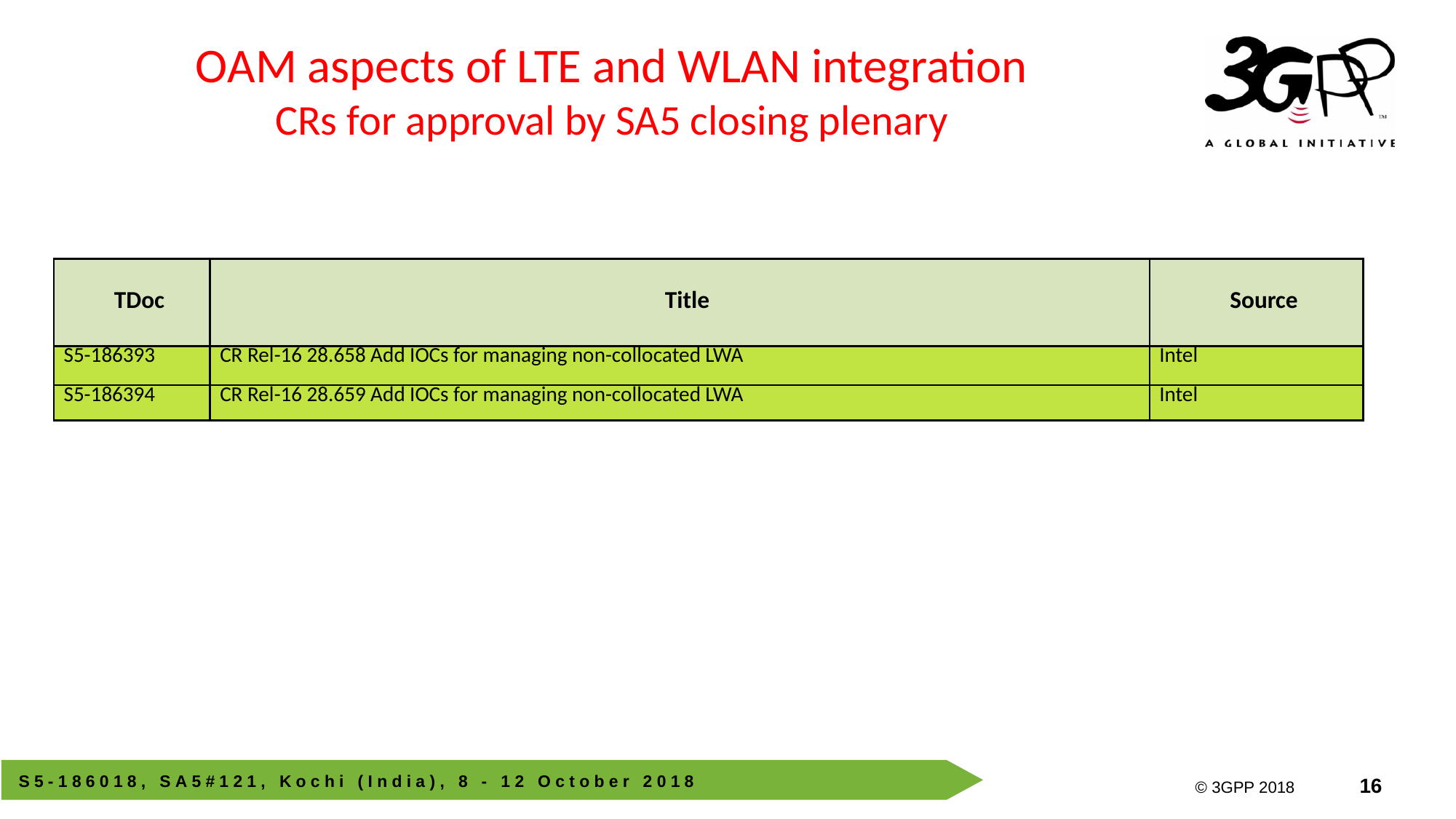

OAM aspects of LTE and WLAN integration
CRs for approval by SA5 closing plenary
| TDoc | Title | Source |
| --- | --- | --- |
| S5-186393 | CR Rel-16 28.658 Add IOCs for managing non-collocated LWA | Intel |
| S5-186394 | CR Rel-16 28.659 Add IOCs for managing non-collocated LWA | Intel |